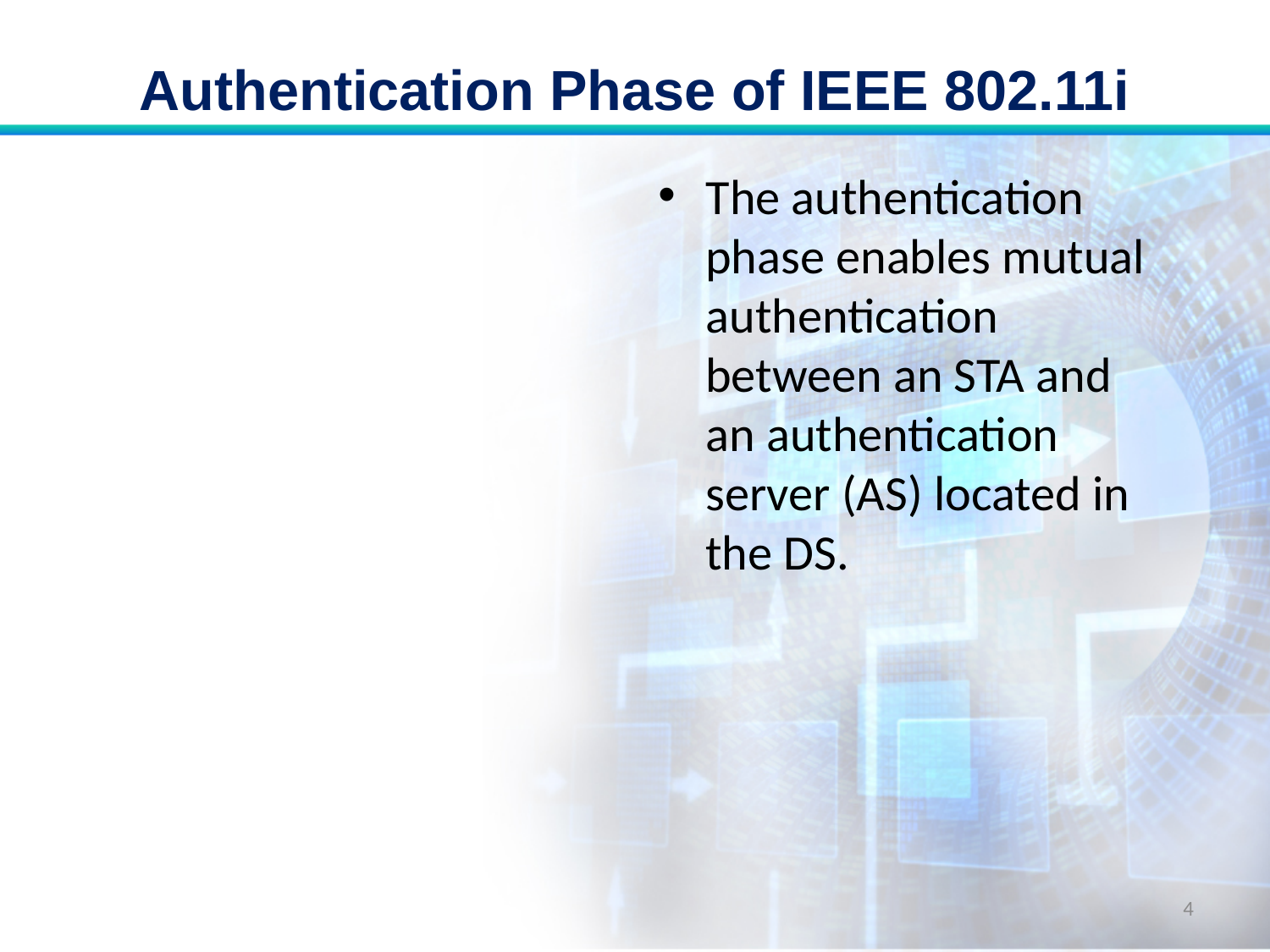

# Authentication Phase of IEEE 802.11i
The authentication phase enables mutual authentication between an STA and an authentication server (AS) located in the DS.
4